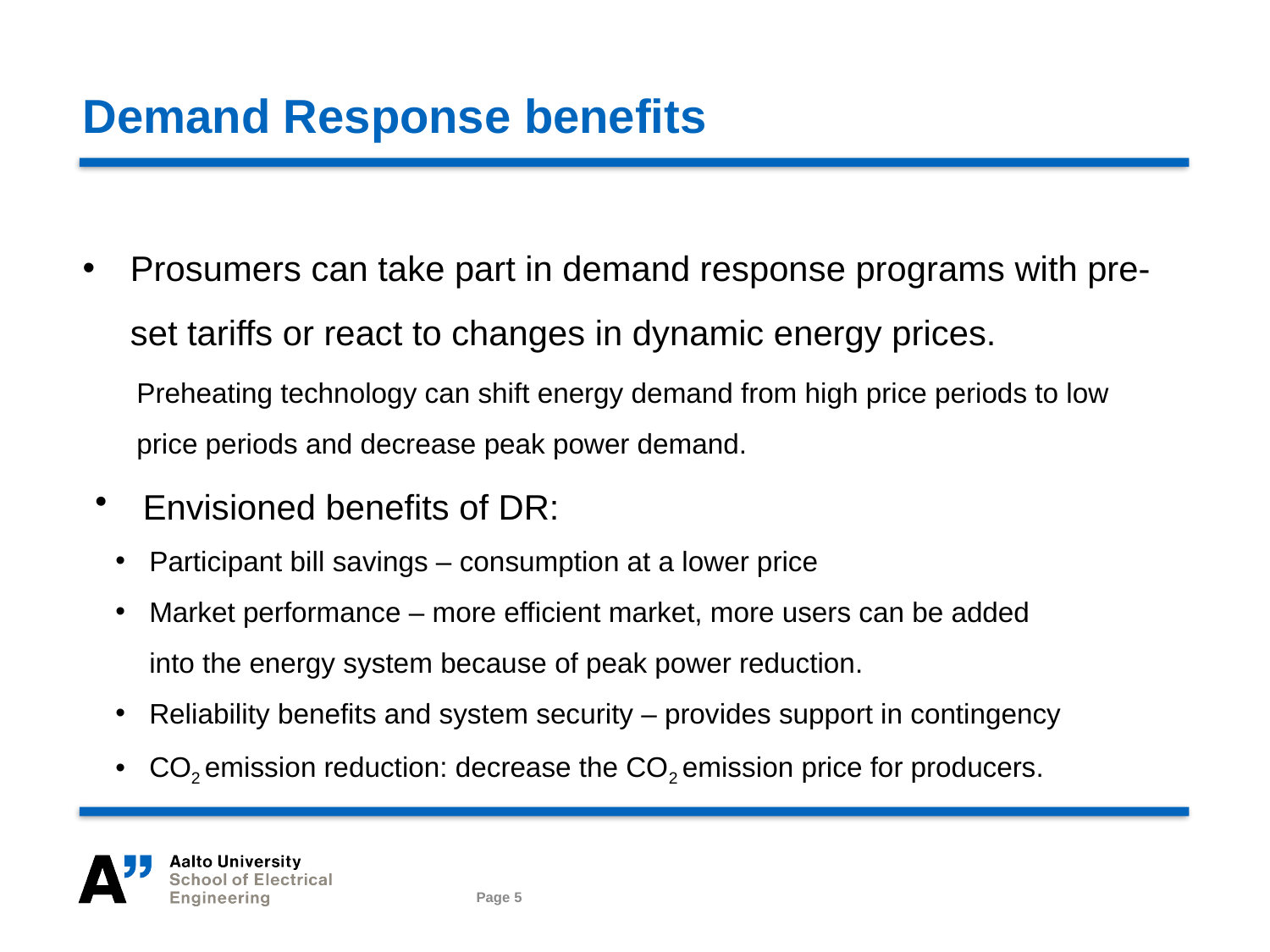

# Demand Response benefits
Prosumers can take part in demand response programs with pre-set tariffs or react to changes in dynamic energy prices.
Preheating technology can shift energy demand from high price periods to low price periods and decrease peak power demand.

Envisioned benefits of DR:
Participant bill savings – consumption at a lower price
Market performance – more efficient market, more users can be added into the energy system because of peak power reduction.
Reliability benefits and system security – provides support in contingency
CO2 emission reduction: decrease the CO2 emission price for producers.

Page 5